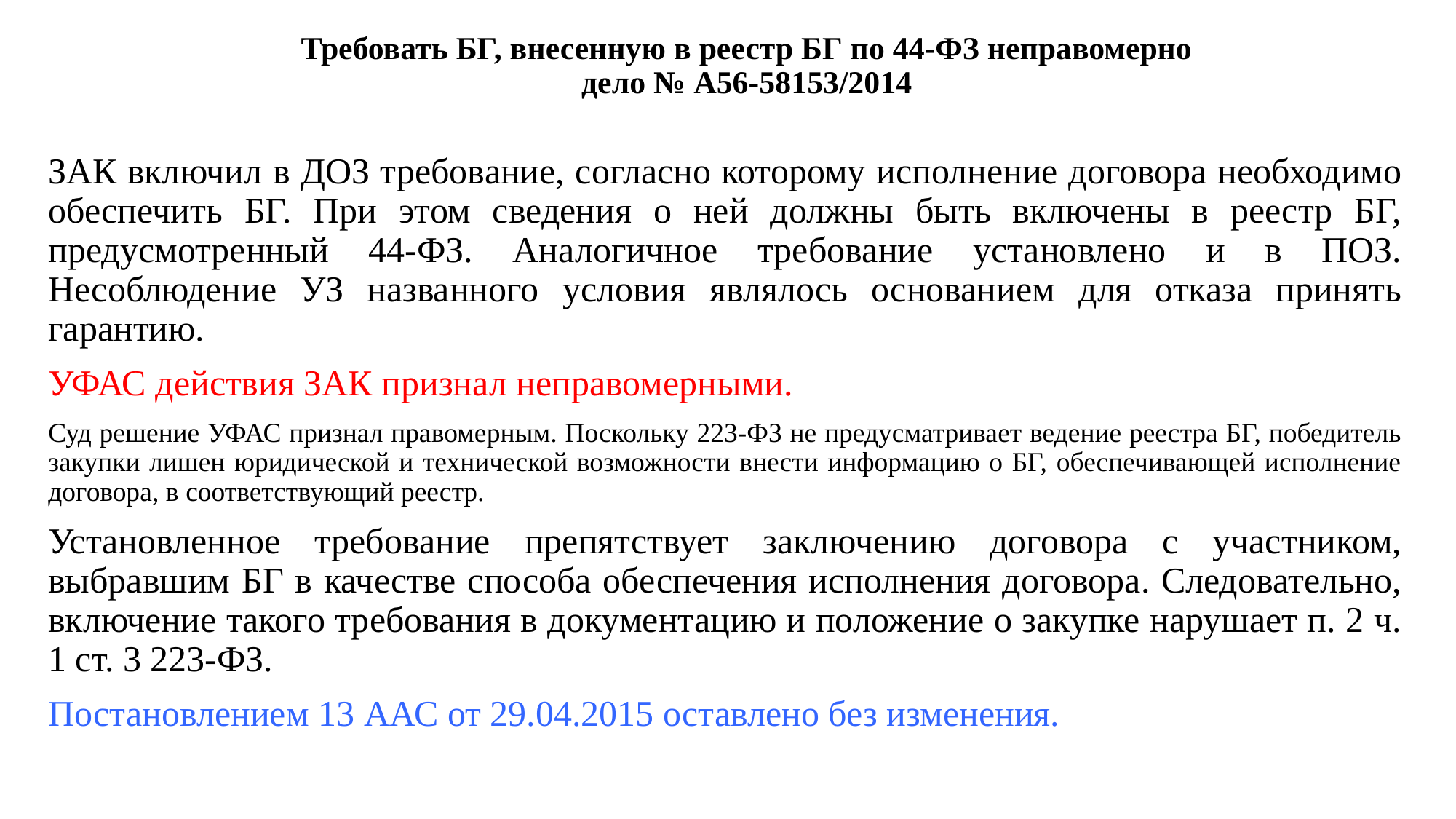

# Требовать БГ, внесенную в реестр БГ по 44-ФЗ неправомерно дело № А56-58153/2014
ЗАК включил в ДОЗ требование, согласно которому исполнение договора необходимо обеспечить БГ. При этом сведения о ней должны быть включены в реестр БГ, предусмотренный 44-ФЗ. Аналогичное требование установлено и в ПОЗ. Несоблюдение УЗ названного условия являлось основанием для отказа принять гарантию.
УФАС действия ЗАК признал неправомерными.
Суд решение УФАС признал правомерным. Поскольку 223-ФЗ не предусматривает ведение реестра БГ, победитель закупки лишен юридической и технической возможности внести информацию о БГ, обеспечивающей исполнение договора, в соответствующий реестр.
Установленное требование препятствует заключению договора с участником, выбравшим БГ в качестве способа обеспечения исполнения договора. Следовательно, включение такого требования в документацию и положение о закупке нарушает п. 2 ч. 1 ст. 3 223-ФЗ.
Постановлением 13 ААС от 29.04.2015 оставлено без изменения.